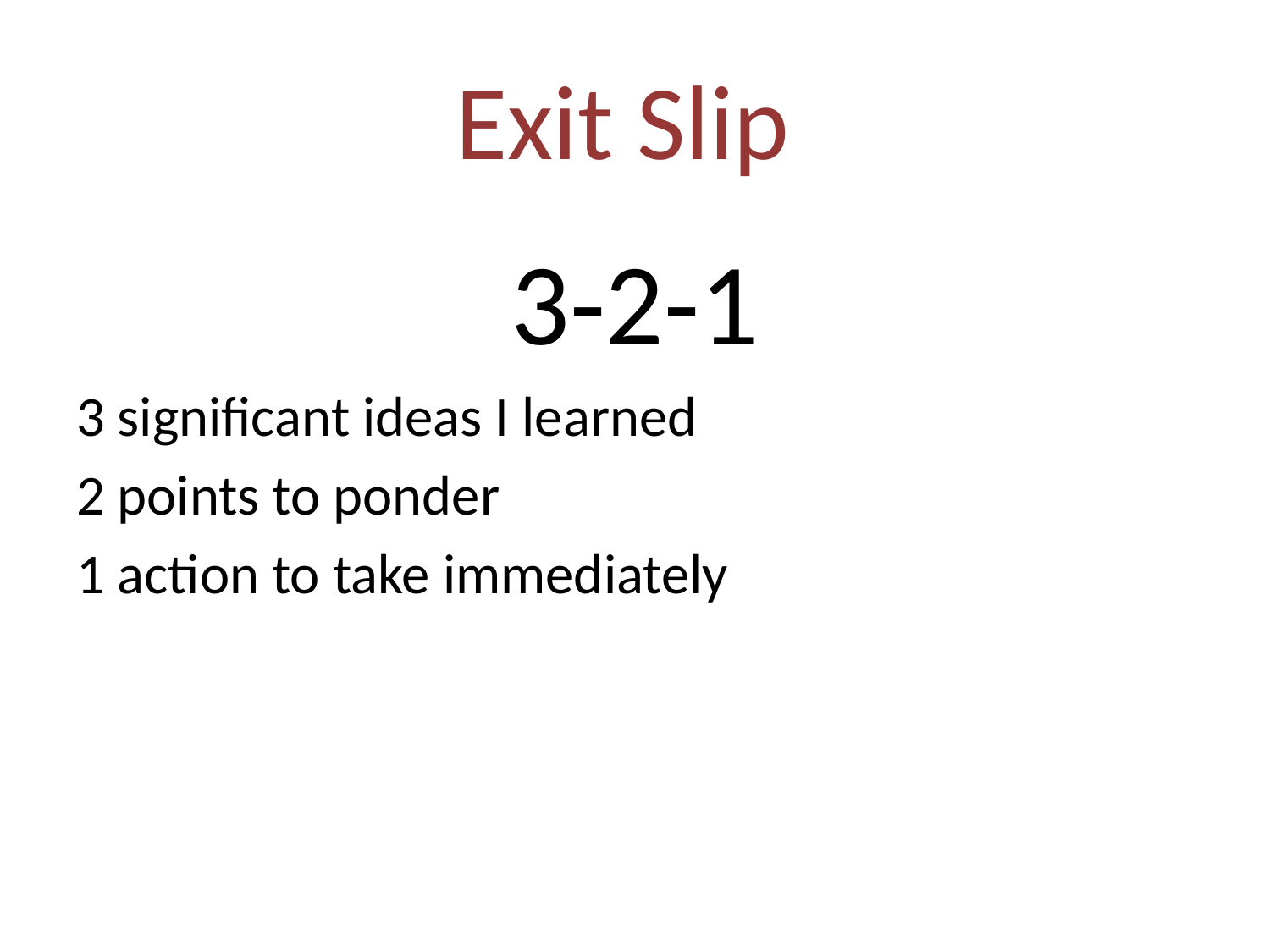

# Exit Slip
3-2-1
3 significant ideas I learned
2 points to ponder
1 action to take immediately